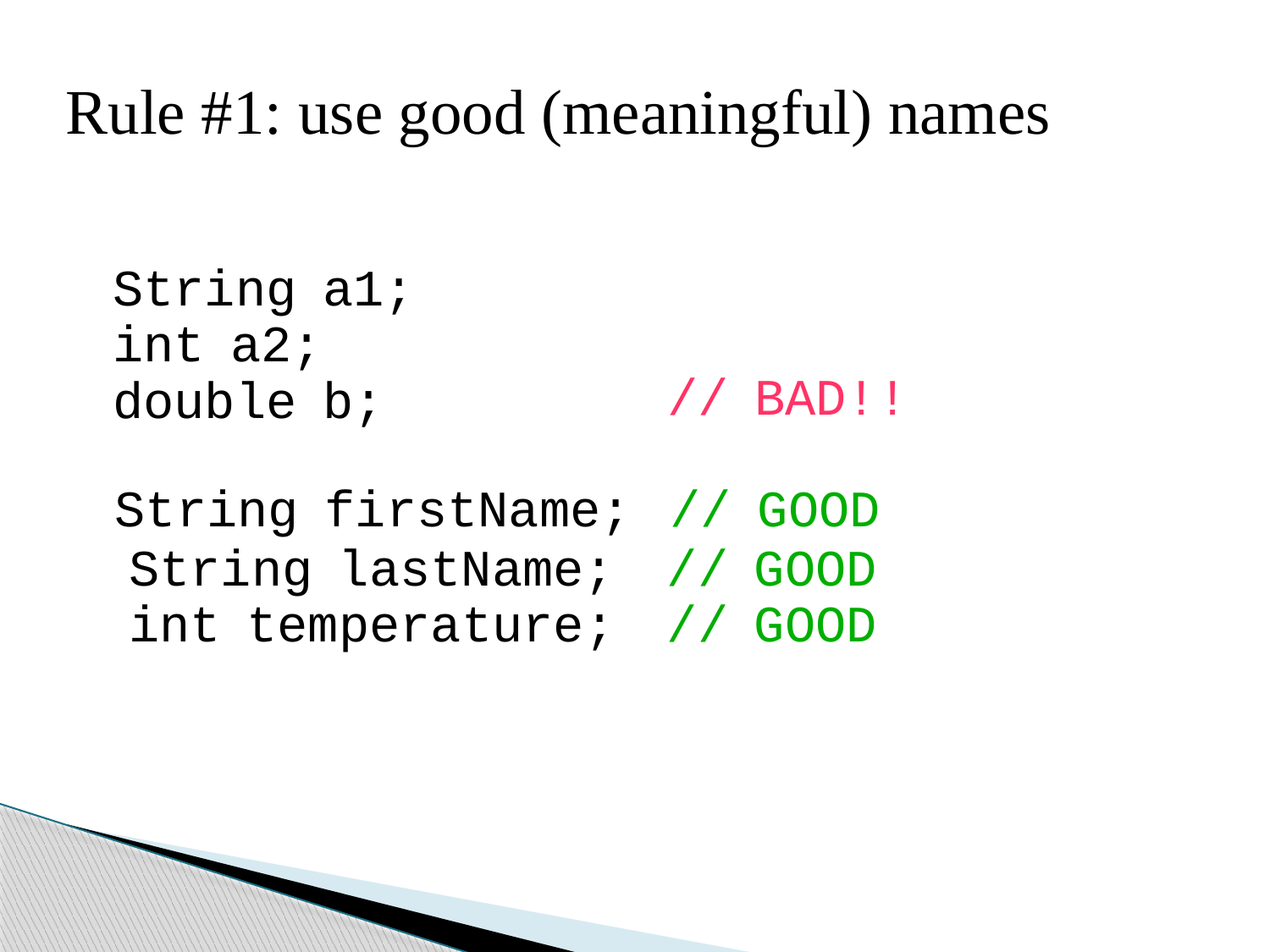

#
Rule #1: use good (meaningful) names

String  a1;

int  a2;

double  b;
//  BAD!!
String  firstName;   //  GOOD
String  lastName;

int  temperature;
//  GOOD

//  GOOD